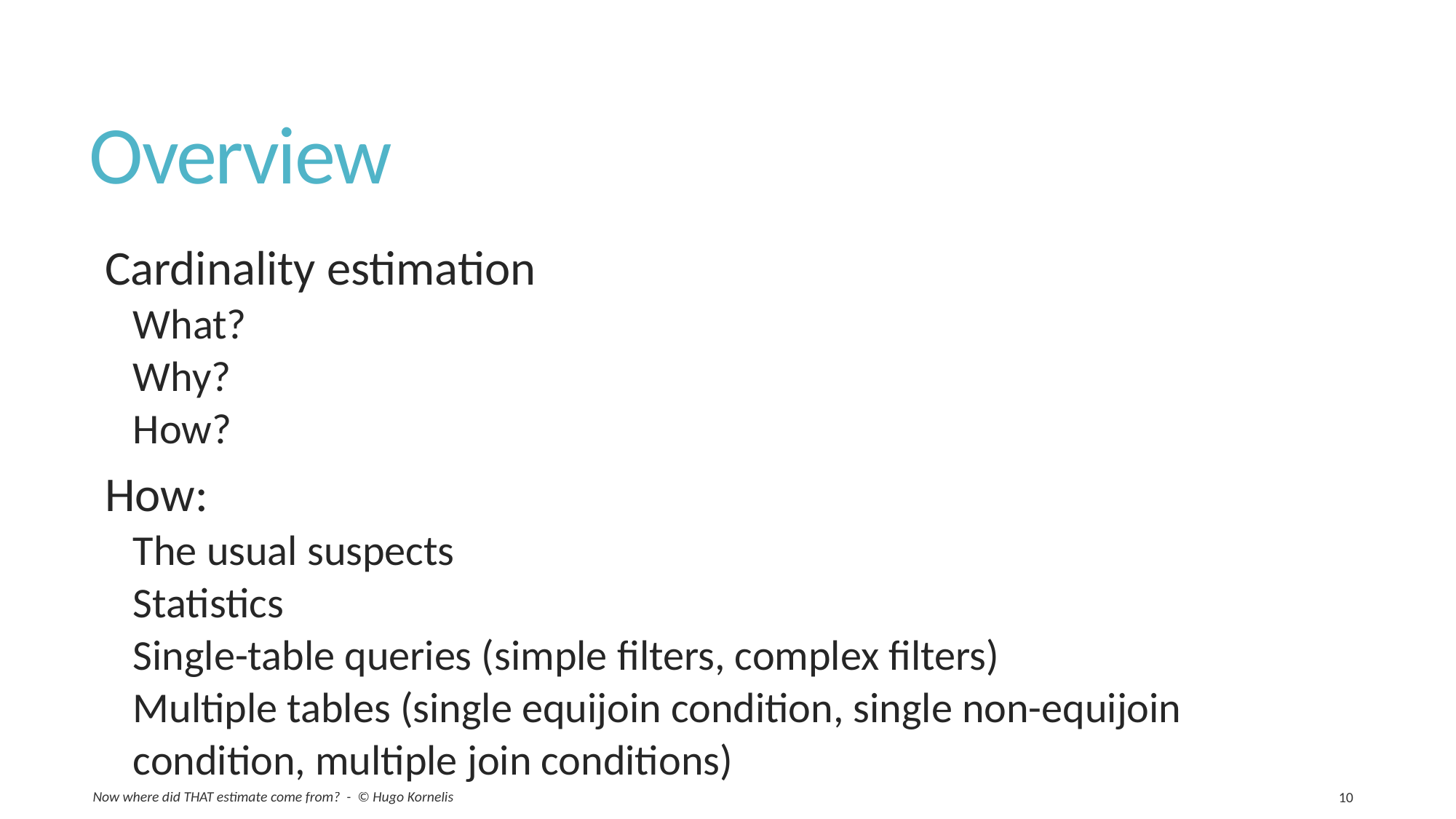

# Overview
Cardinality estimation
What?
Why?
How?
How:
The usual suspects
Statistics
Single-table queries (simple filters, complex filters)
Multiple tables (single equijoin condition, single non-equijoin
condition, multiple join conditions)
Now where did THAT estimate come from?  -  © Hugo Kornelis
10